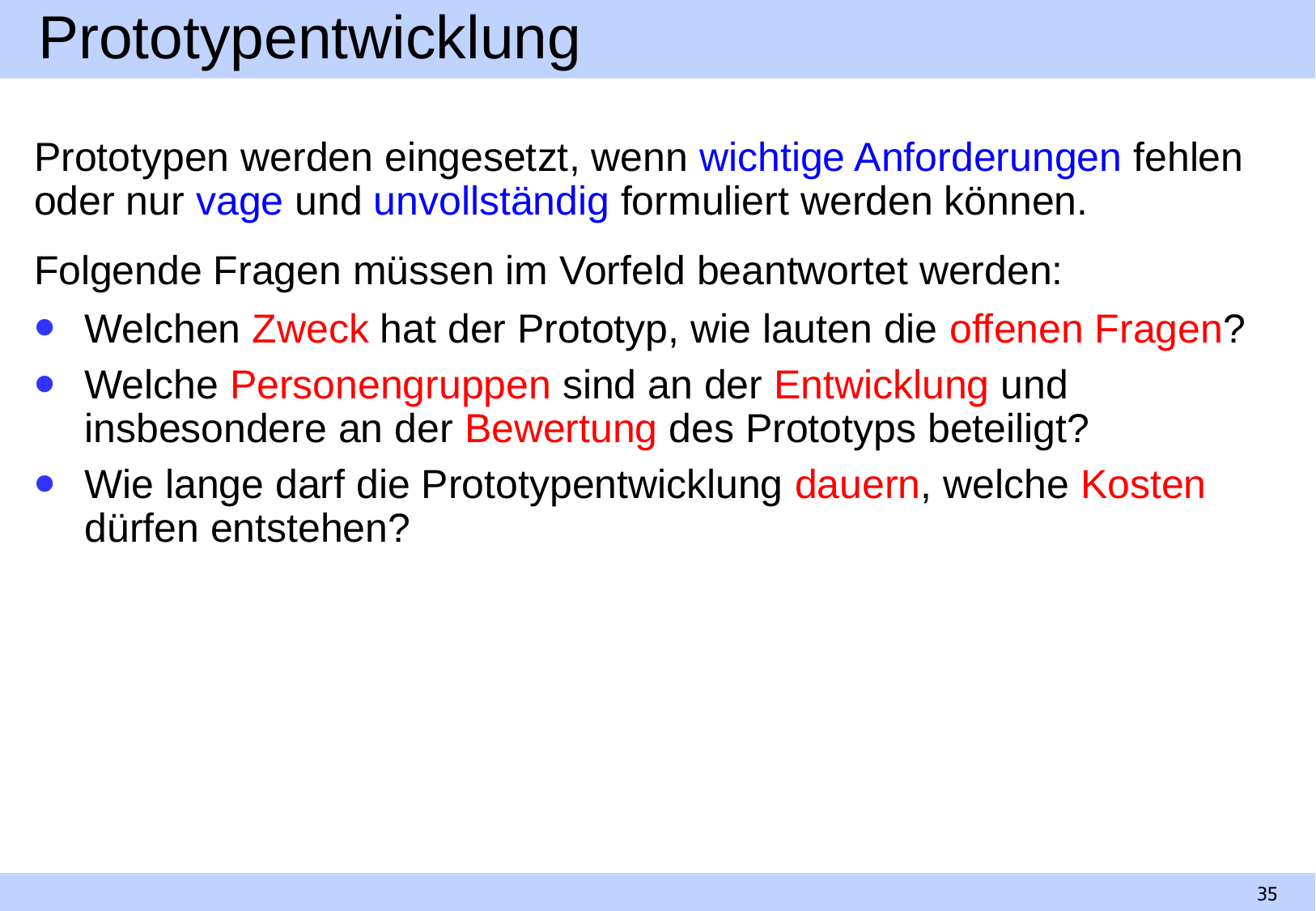

# Prototypentwicklung
Prototypen werden eingesetzt, wenn wichtige Anforderungen fehlen oder nur vage und unvollständig formuliert werden können.
Folgende Fragen müssen im Vorfeld beantwortet werden:
Welchen Zweck hat der Prototyp, wie lauten die offenen Fragen?
Welche Personengruppen sind an der Entwicklung und insbesondere an der Bewertung des Prototyps beteiligt?
Wie lange darf die Prototypentwicklung dauern, welche Kosten dürfen entstehen?

35